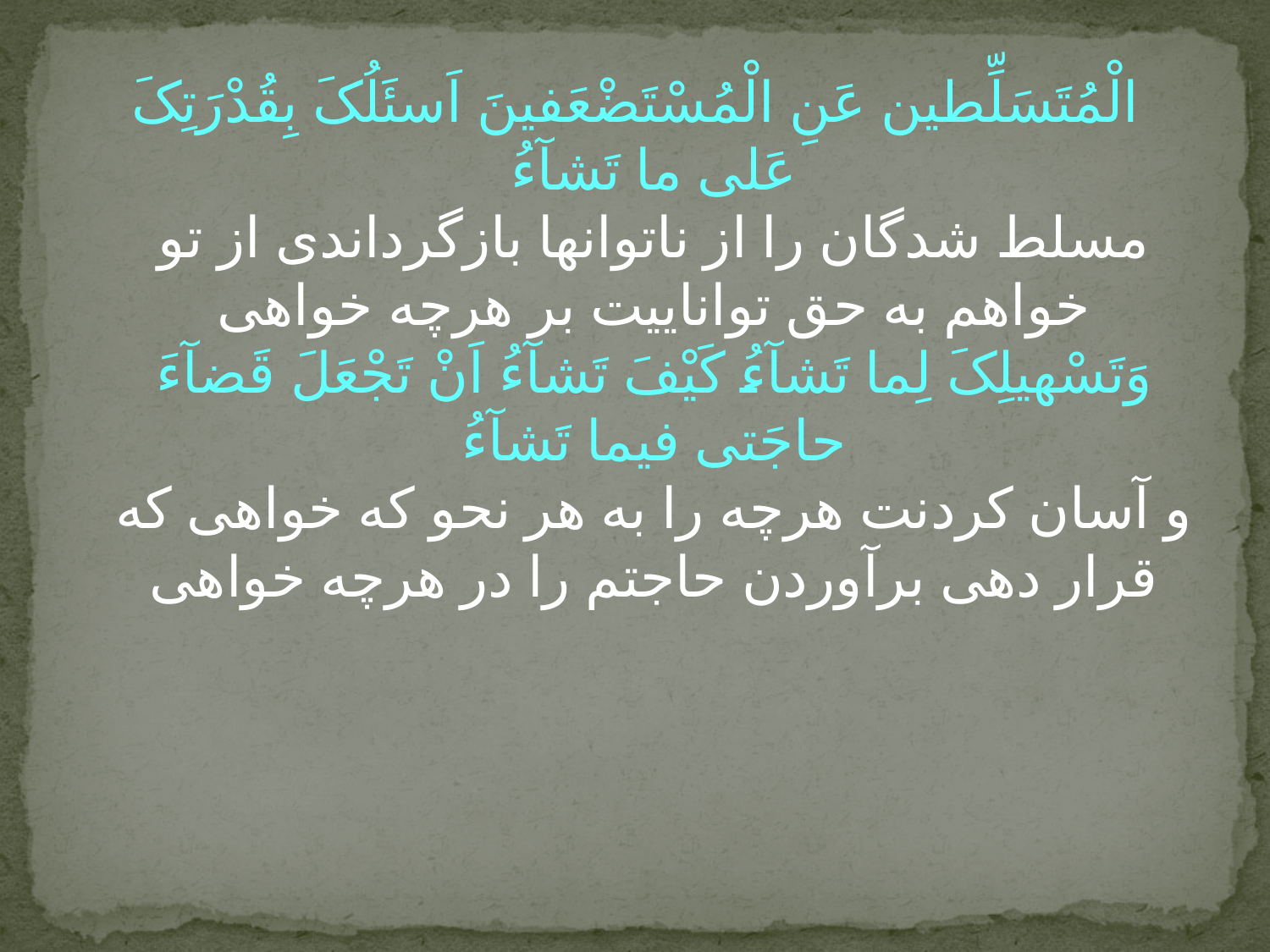

#
الْمُتَسَلِّطین عَنِ الْمُسْتَضْعَفینَ اَسئَلُکَ بِقُدْرَتِکَ عَلى‏ ما تَشآءُ
مسلط شدگان را از ناتوانها بازگرداندى از تو خواهم به حق تواناییت بر هرچه خواهى‏
وَتَسْهیلِکَ لِما تَشآءُ کَیْفَ تَشآءُ اَنْ تَجْعَلَ قَضآءَ حاجَتى‏ فیما تَشآءُ
و آسان کردنت هرچه را به هر نحو که خواهى که قرار دهى برآوردن حاجتم را در هرچه خواهى‏